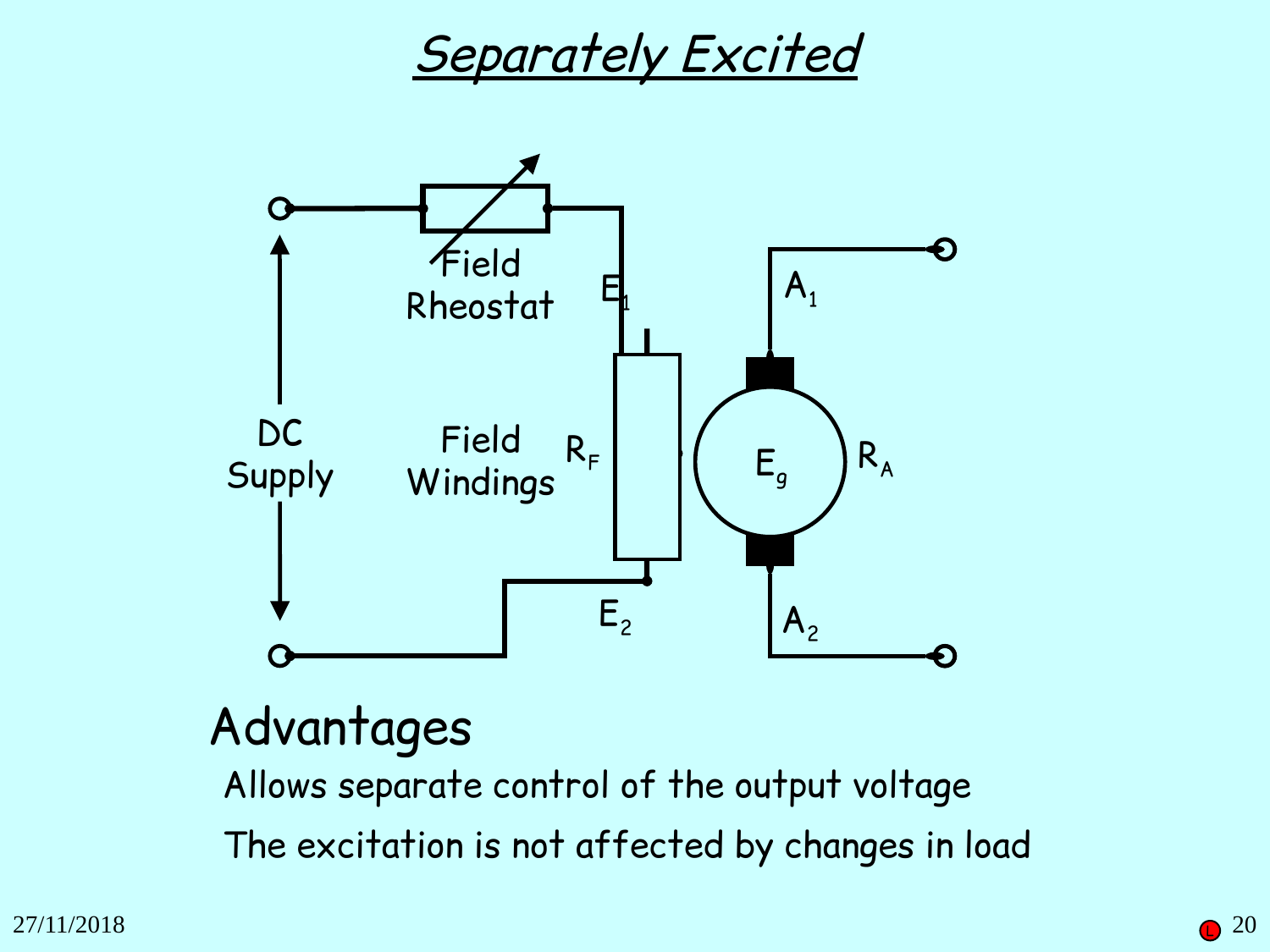

Separately Excited

Field Rheostat

A1
E1

DC
Supply
Field Windings
RF
RA
Eg

E2
A2

Advantages
Allows separate control of the output voltage
The excitation is not affected by changes in load
27/11/2018
20
L